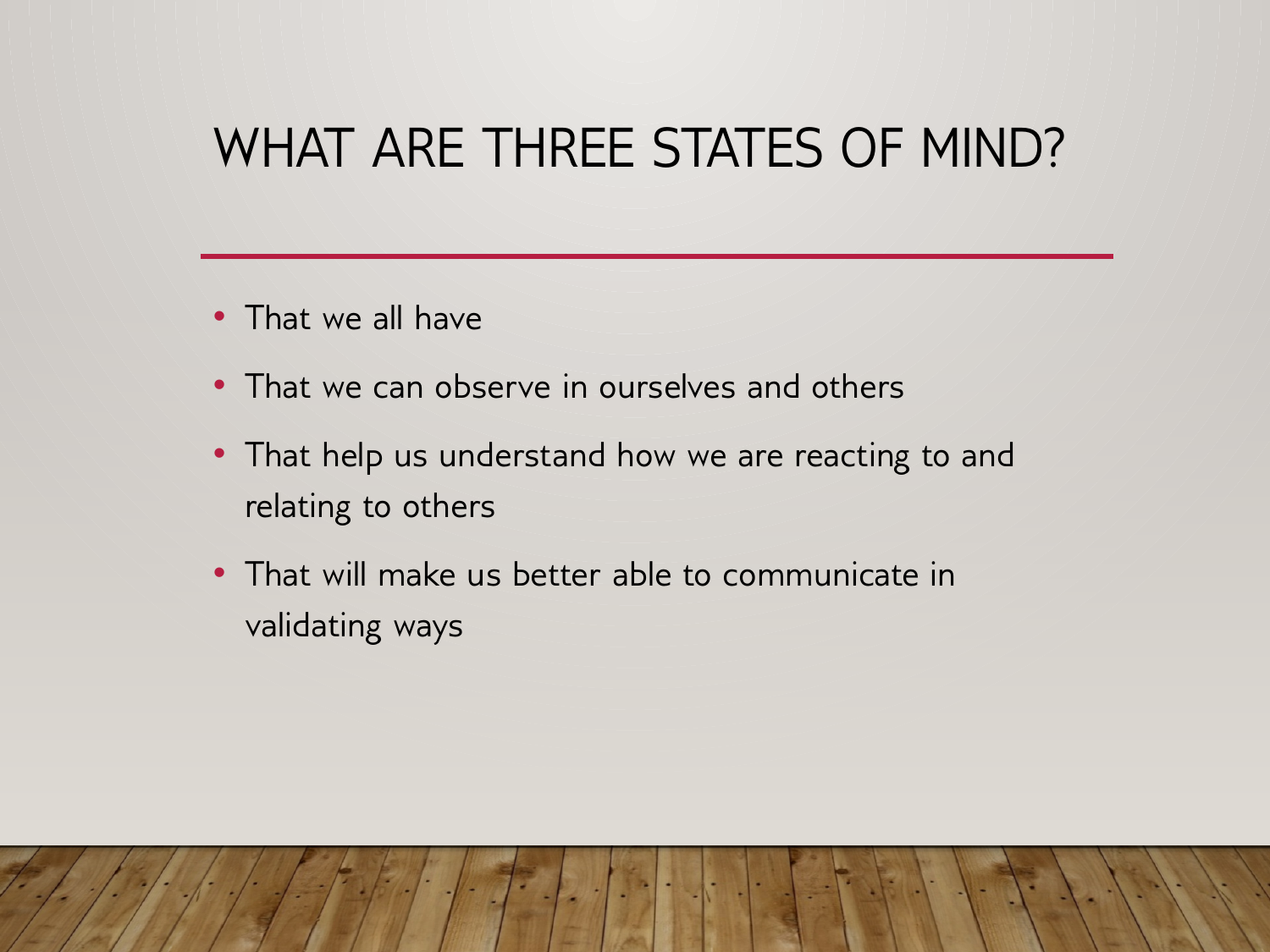

# What are three states of mind?
That we all have
That we can observe in ourselves and others
That help us understand how we are reacting to and relating to others
That will make us better able to communicate in validating ways